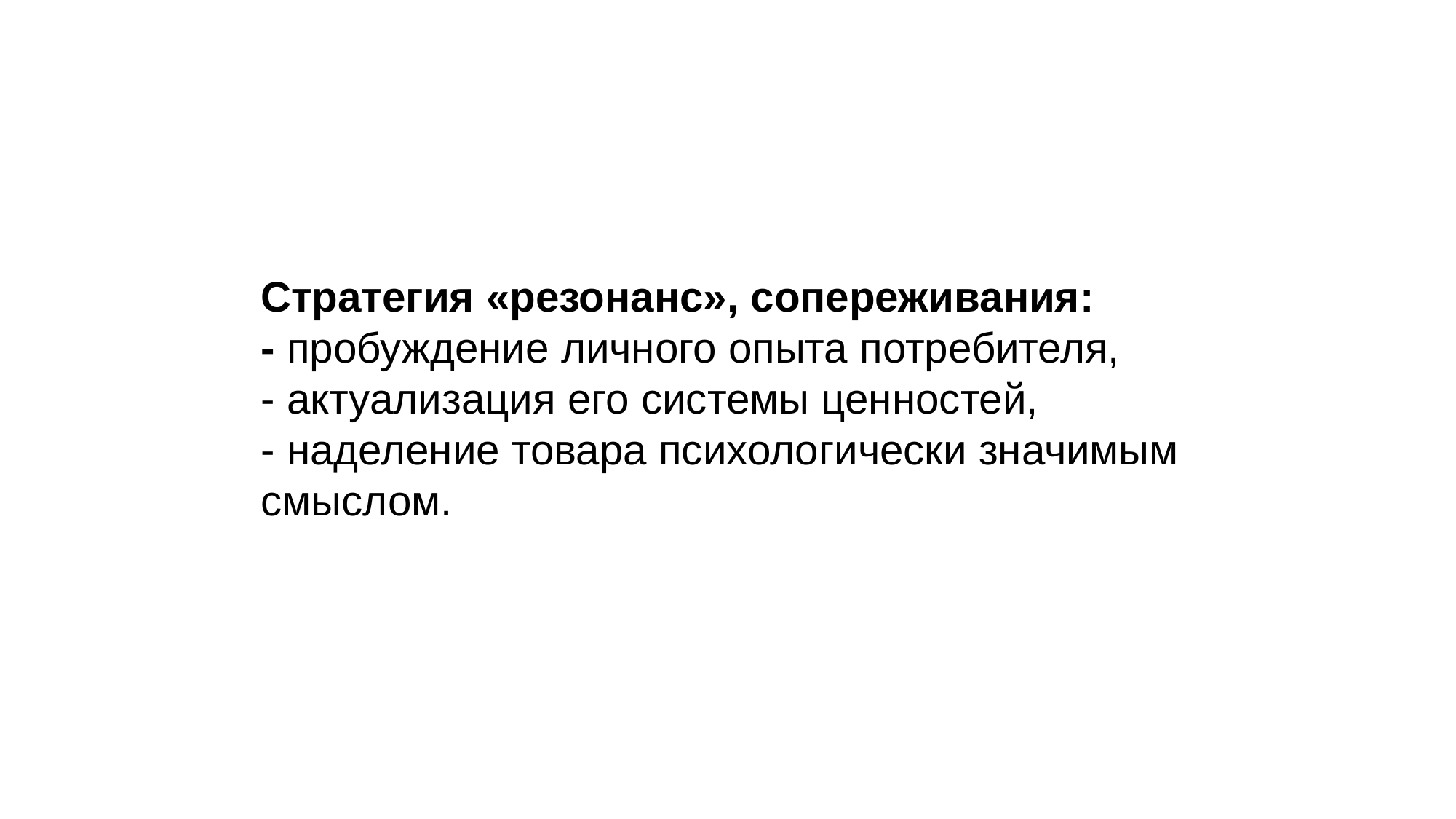

# Стратегия «резонанс», сопереживания: - пробуждение личного опыта потребителя, - актуализация его системы ценностей, - наделение товара психологически значимым смыслом.